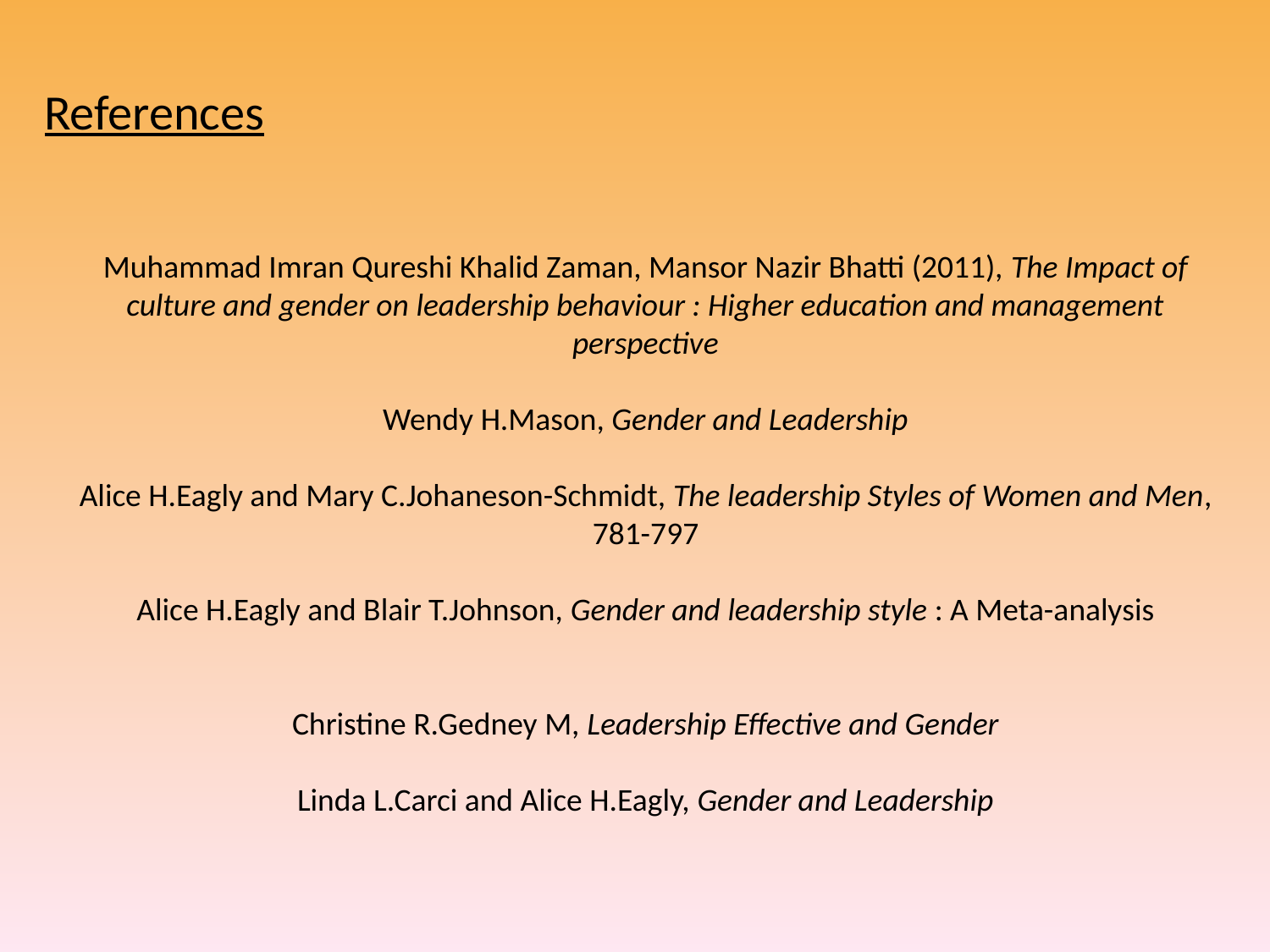

References
Muhammad Imran Qureshi Khalid Zaman, Mansor Nazir Bhatti (2011), The Impact of culture and gender on leadership behaviour : Higher education and management perspective
Wendy H.Mason, Gender and Leadership
Alice H.Eagly and Mary C.Johaneson-Schmidt, The leadership Styles of Women and Men, 781-797
Alice H.Eagly and Blair T.Johnson, Gender and leadership style : A Meta-analysis
Christine R.Gedney M, Leadership Effective and Gender
Linda L.Carci and Alice H.Eagly, Gender and Leadership